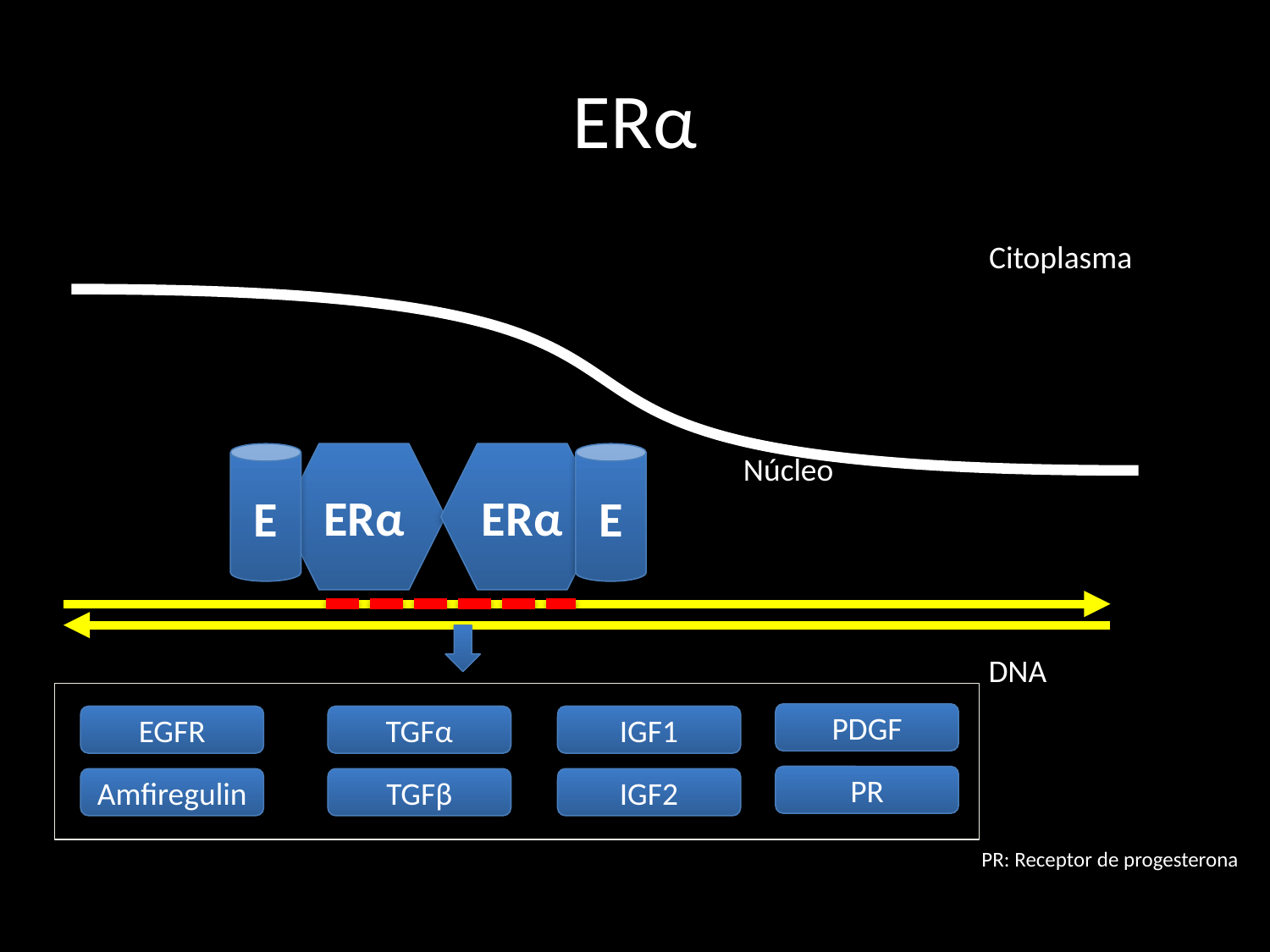

# ERα
Citoplasma
E
ERα
ERα
E
Núcleo

DNA

PDGF
EGFR
TGFα
IGF1
PR
Amfiregulin
TGFβ
IGF2
PR: Receptor de progesterona